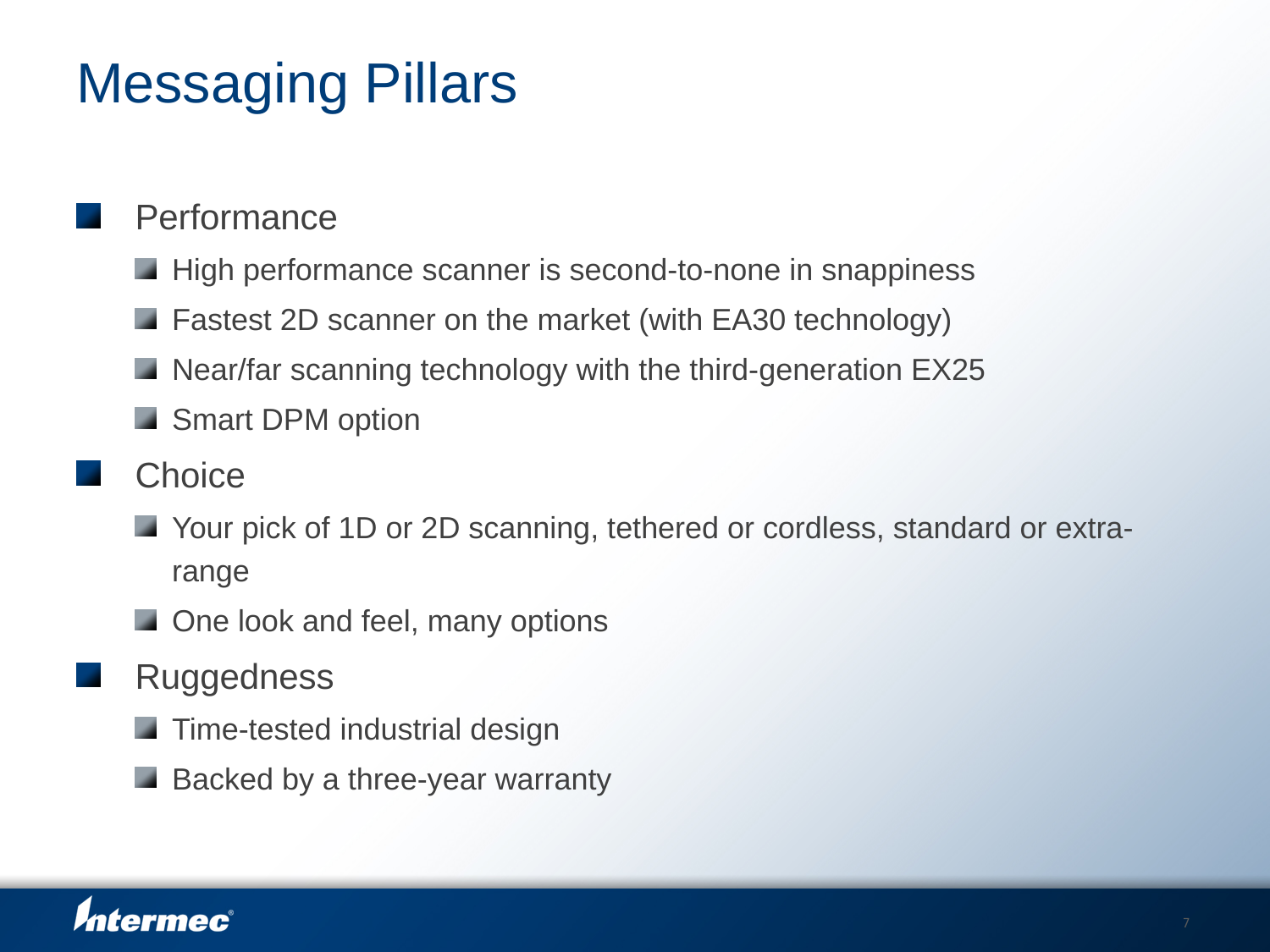

# Messaging Pillars
Performance
High performance scanner is second-to-none in snappiness
Fastest 2D scanner on the market (with EA30 technology)
Near/far scanning technology with the third-generation EX25
Smart DPM option
Choice
Your pick of 1D or 2D scanning, tethered or cordless, standard or extra-range
One look and feel, many options
Ruggedness
Time-tested industrial design
Backed by a three-year warranty